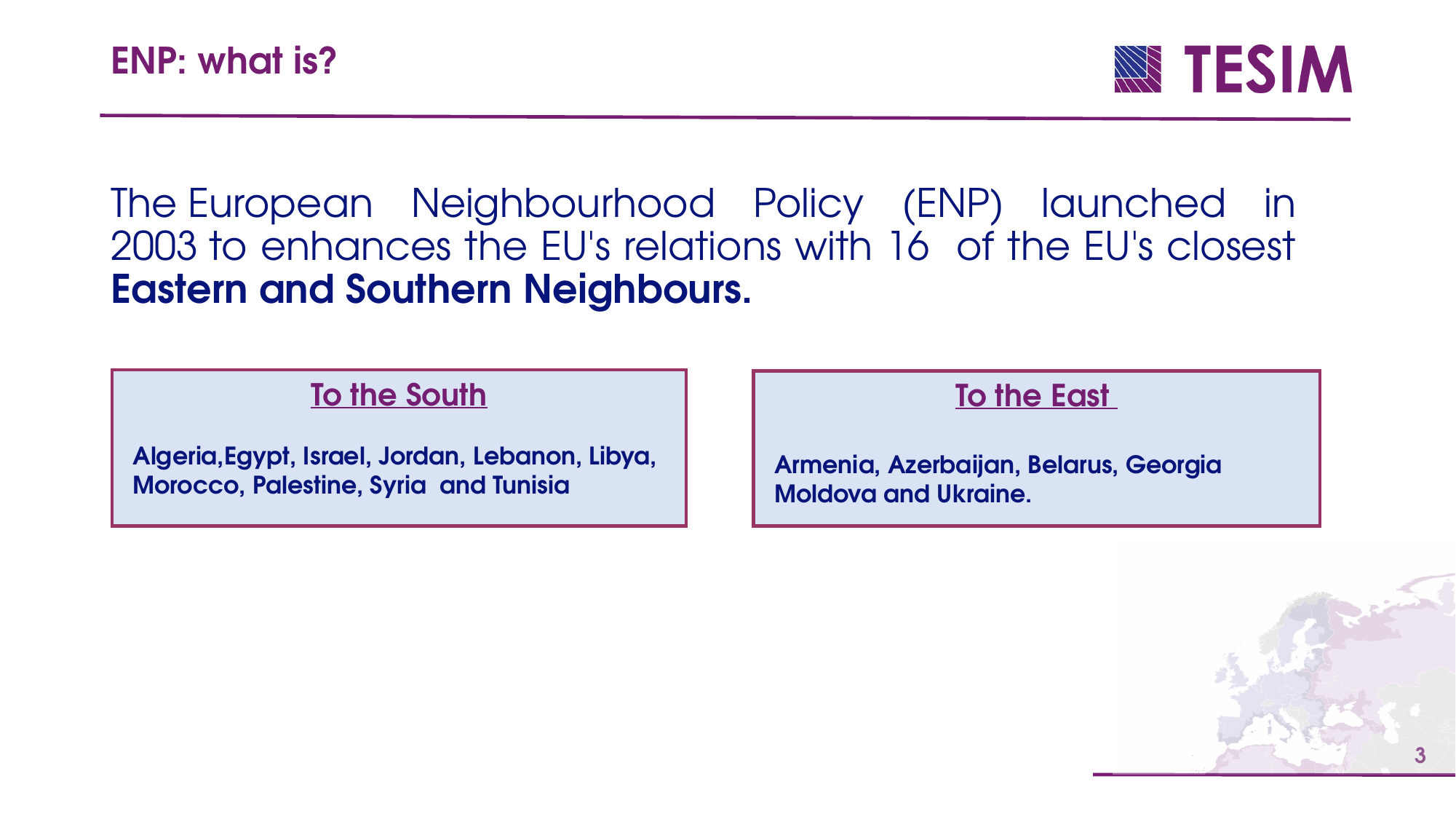

ENP: what is?
The European Neighbourhood Policy (ENP) launched in 2003 to enhances the EU's relations with 16  of the EU's closest Eastern and Southern Neighbours.

To the South

Algeria,Egypt, Israel, Jordan, Lebanon, Libya, Morocco, Palestine, Syria  and Tunisia

To the East

Armenia, Azerbaijan, Belarus, Georgia Moldova and Ukraine.